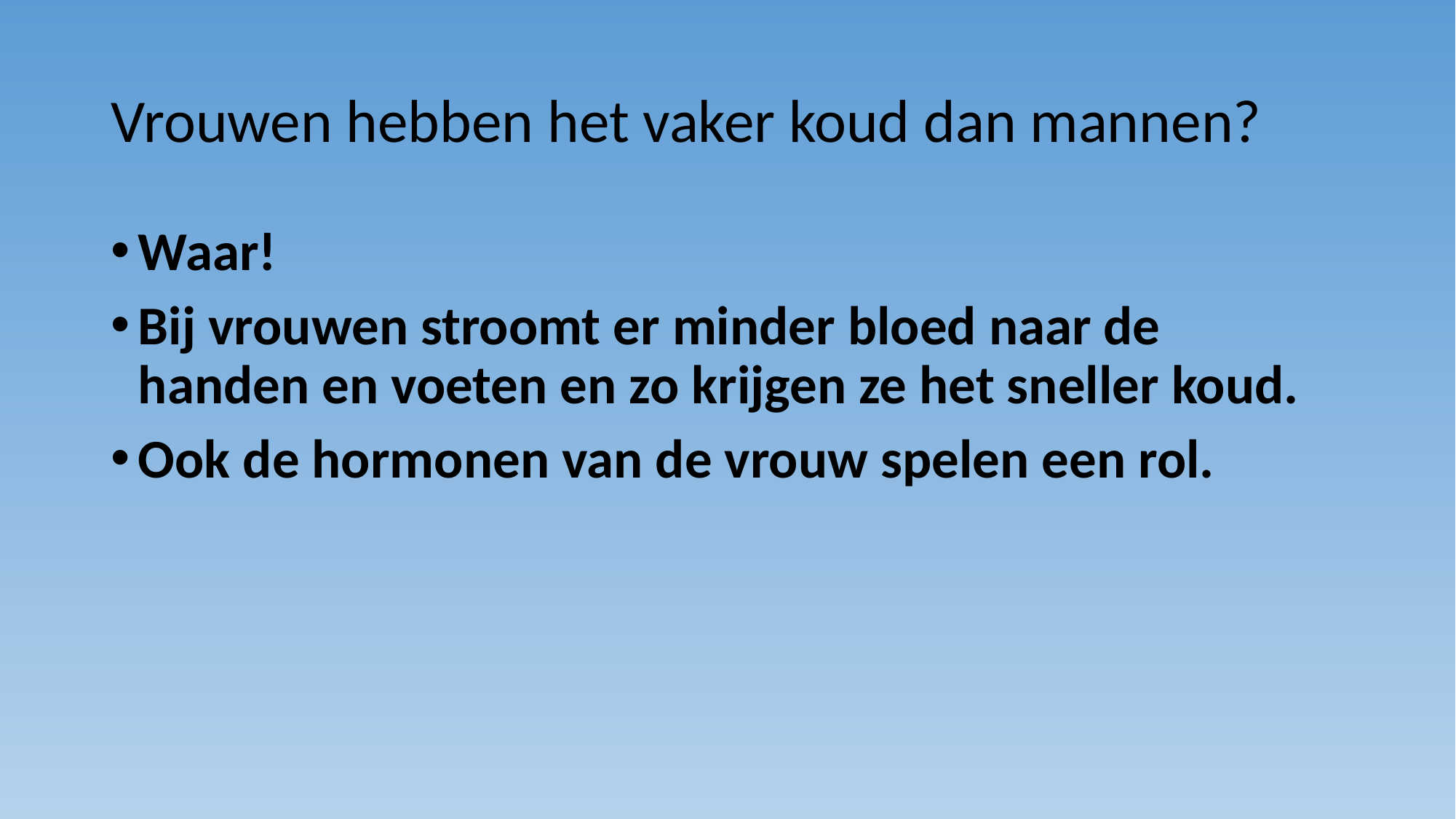

# Vrouwen hebben het vaker koud dan mannen?
Waar!
Bij vrouwen stroomt er minder bloed naar de handen en voeten en zo krijgen ze het sneller koud.
Ook de hormonen van de vrouw spelen een rol.